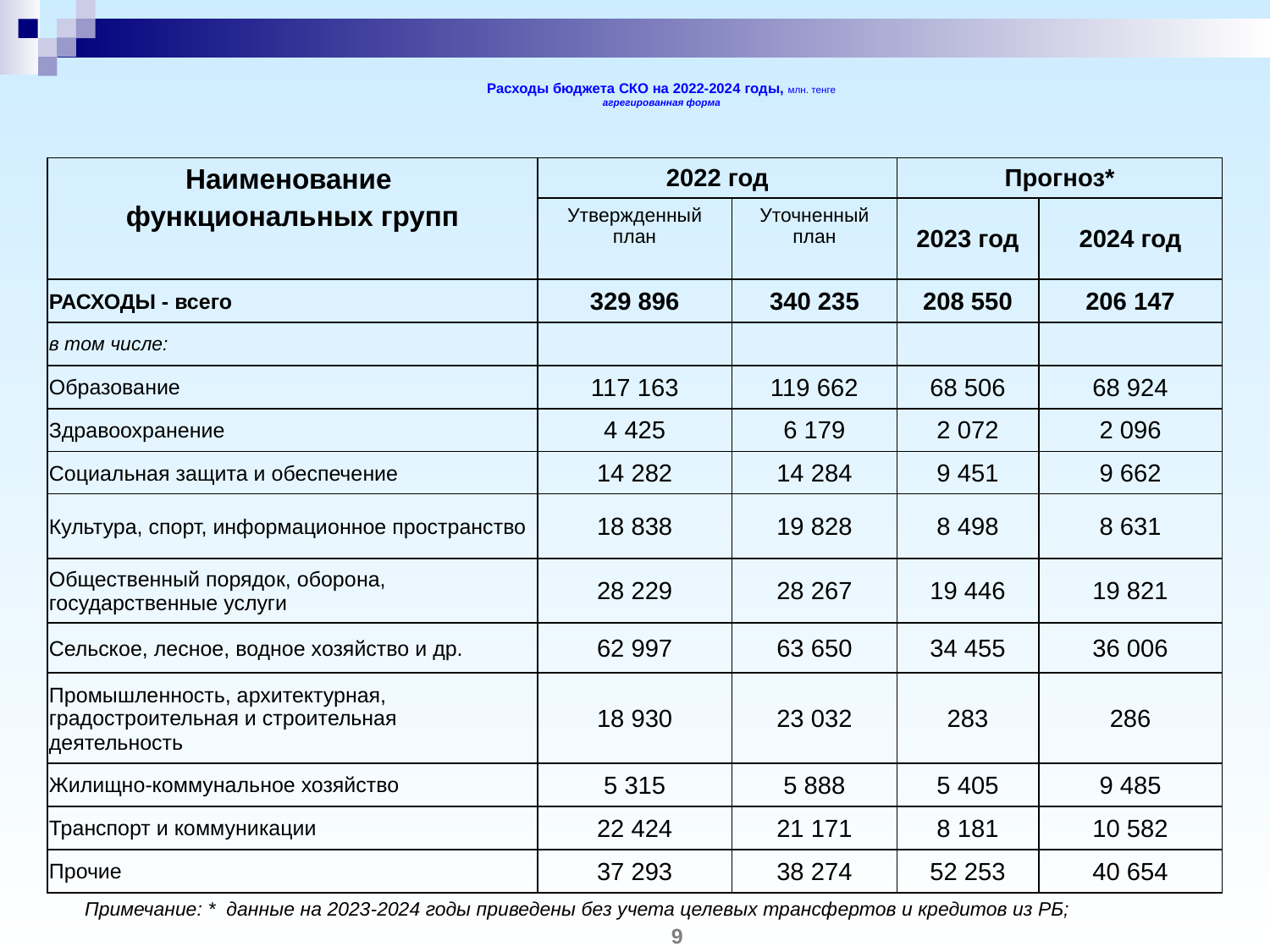

# Расходы бюджета СКО на 2022-2024 годы, млн. тенге агрегированная форма
| Наименование функциональных групп | 2022 год |  | Прогноз\* |  |
| --- | --- | --- | --- | --- |
|  | Утвержденный план | Уточненный план | 2023 год | 2024 год |
| РАСХОДЫ - всего | 329 896 | 340 235 | 208 550 | 206 147 |
| в том числе: |  |  |  |  |
| Образование | 117 163 | 119 662 | 68 506 | 68 924 |
| Здравоохранение | 4 425 | 6 179 | 2 072 | 2 096 |
| Социальная защита и обеспечение | 14 282 | 14 284 | 9 451 | 9 662 |
| Культура, спорт, информационное пространство | 18 838 | 19 828 | 8 498 | 8 631 |
| Общественный порядок, оборона, государственные услуги | 28 229 | 28 267 | 19 446 | 19 821 |
| Сельское, лесное, водное хозяйство и др. | 62 997 | 63 650 | 34 455 | 36 006 |
| Промышленность, архитектурная, градостроительная и строительная деятельность | 18 930 | 23 032 | 283 | 286 |
| Жилищно-коммунальное хозяйство | 5 315 | 5 888 | 5 405 | 9 485 |
| Транспорт и коммуникации | 22 424 | 21 171 | 8 181 | 10 582 |
| Прочие | 37 293 | 38 274 | 52 253 | 40 654 |

Примечание: *  данные на 2023-2024 годы приведены без учета целевых трансфертов и кредитов из РБ;
9